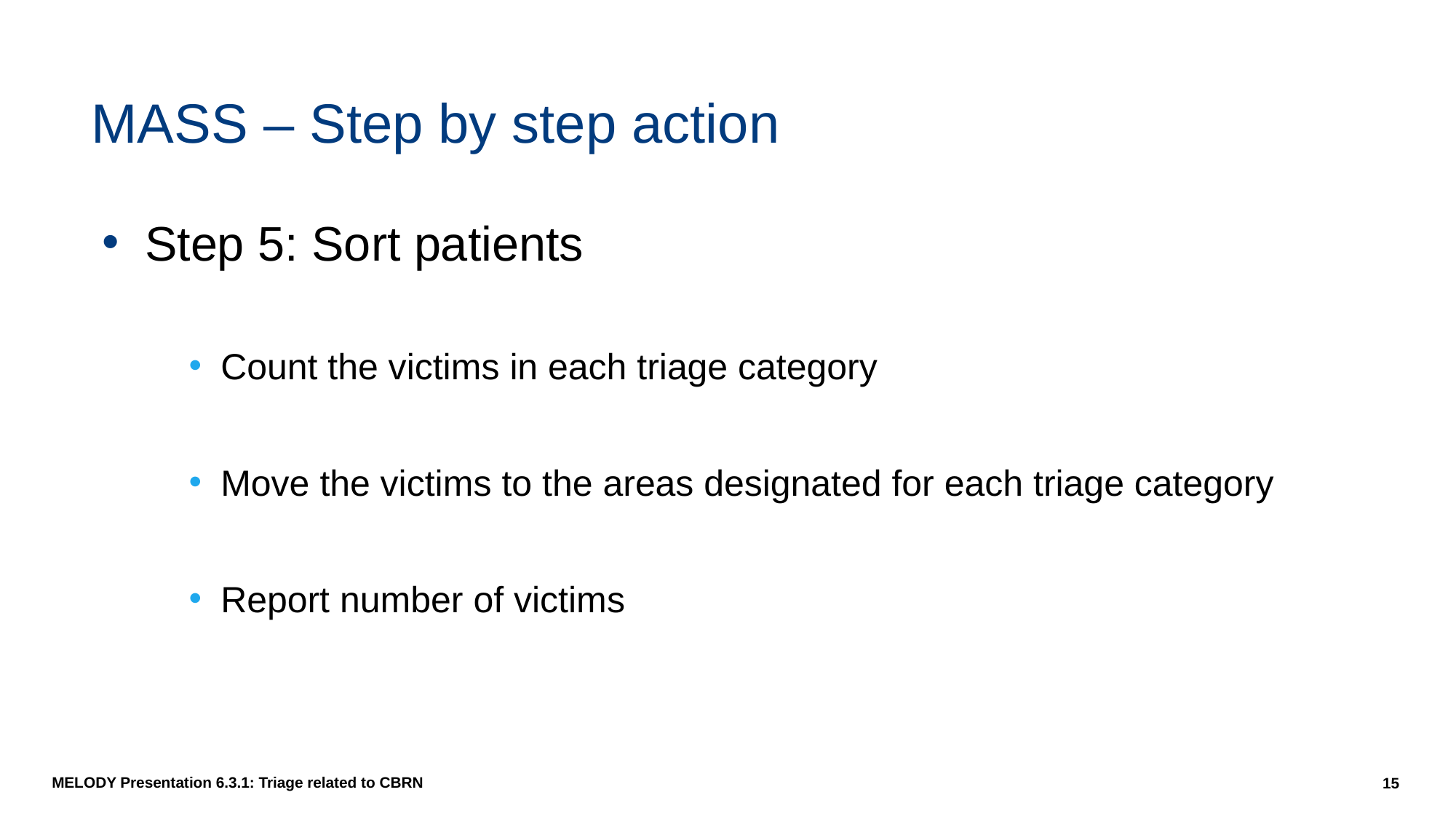

# MASS – Step by step action
Step 5: Sort patients

Count the victims in each triage category

Move the victims to the areas designated for each triage category

Report number of victims
MELODY Presentation 6.3.1: Triage related to CBRN
15